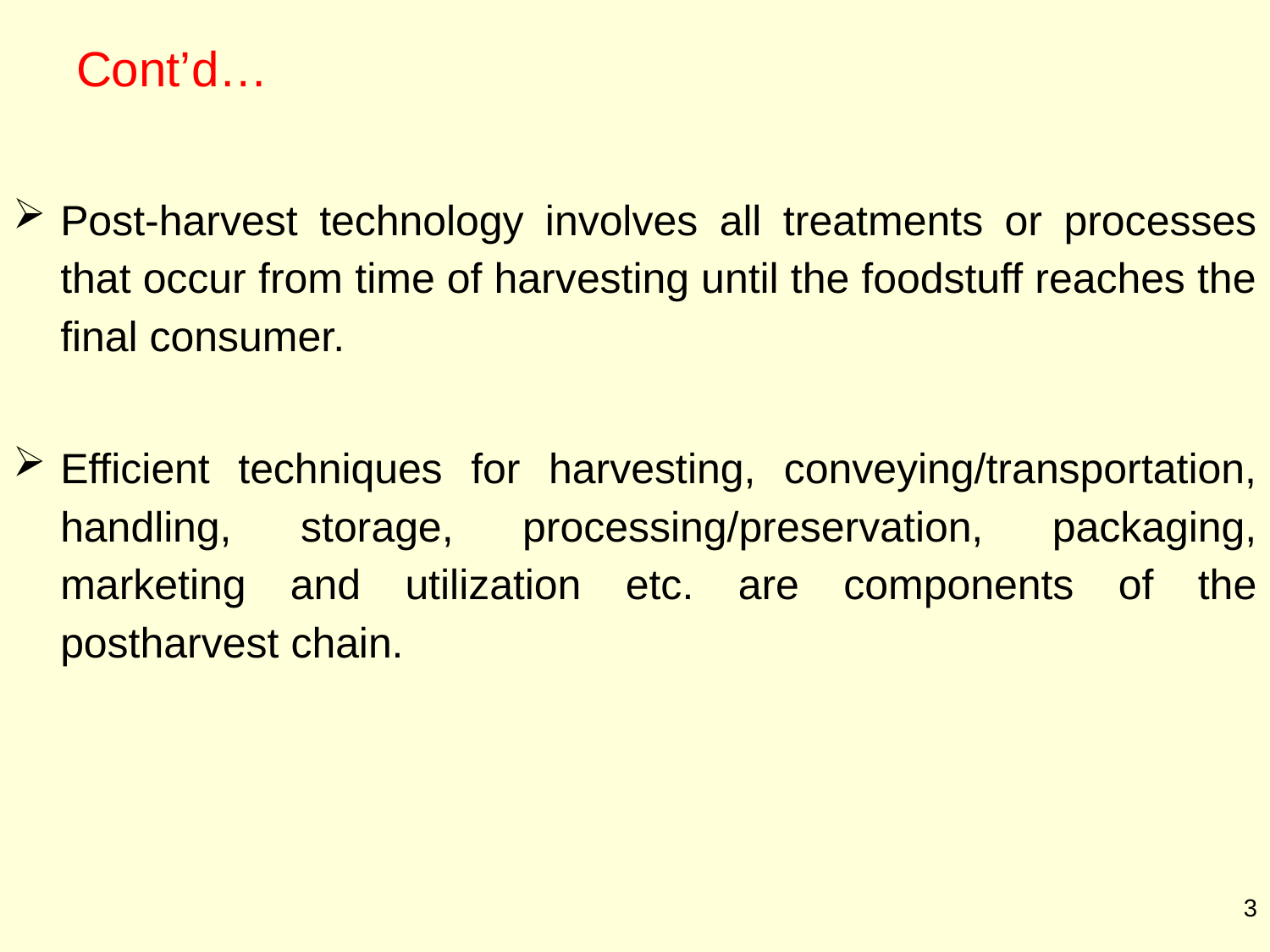

# Cont’d…
Post-harvest technology involves all treatments or processes that occur from time of harvesting until the foodstuff reaches the final consumer.

Efficient techniques for harvesting, conveying/transportation, handling, storage, processing/preservation, packaging, marketing and utilization etc. are components of the postharvest chain.
3